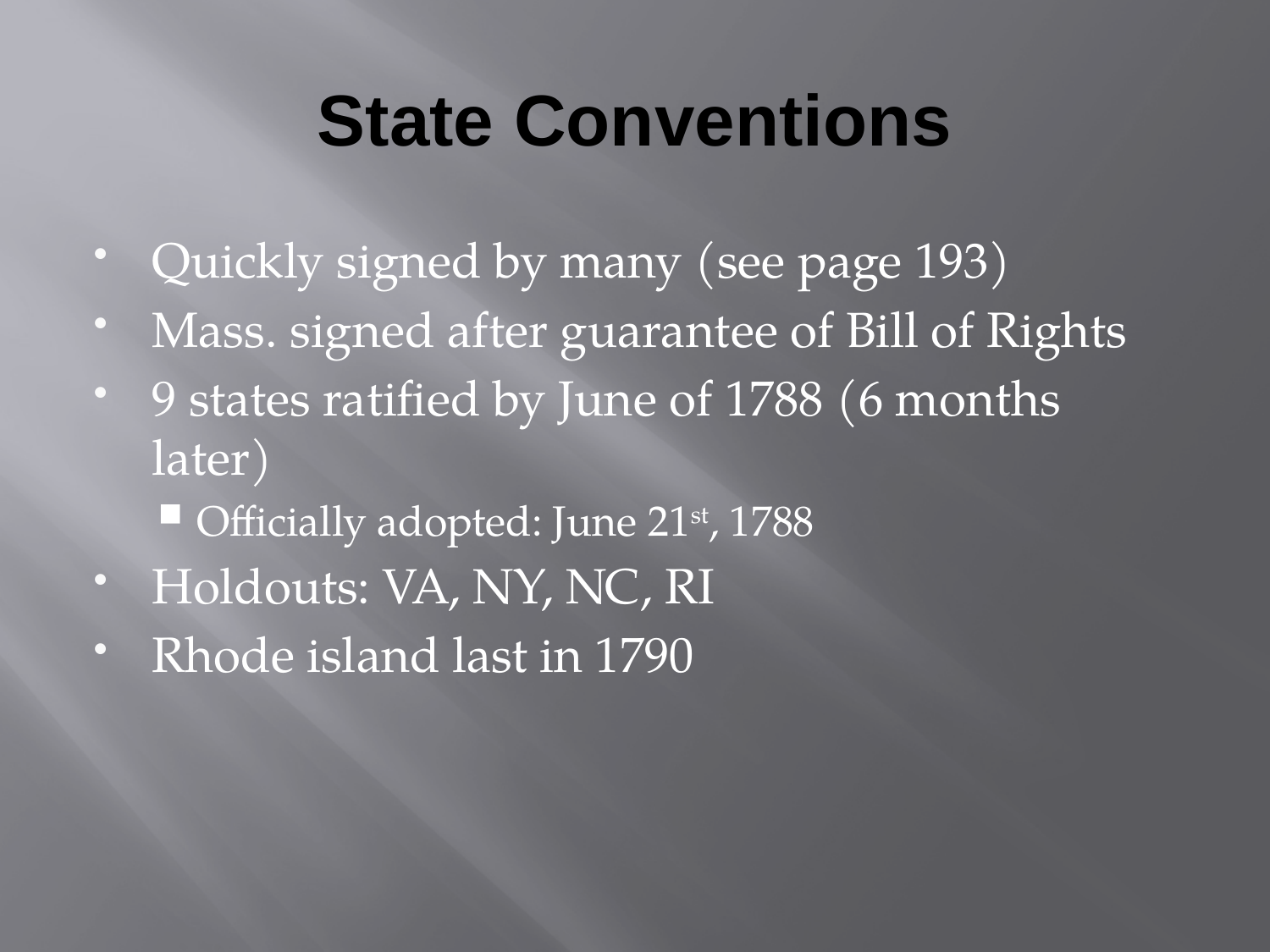

# State Conventions
Quickly signed by many (see page 193)
Mass. signed after guarantee of Bill of Rights
9 states ratified by June of 1788 (6 months later)
Officially adopted: June 21st, 1788
Holdouts: VA, NY, NC, RI
Rhode island last in 1790